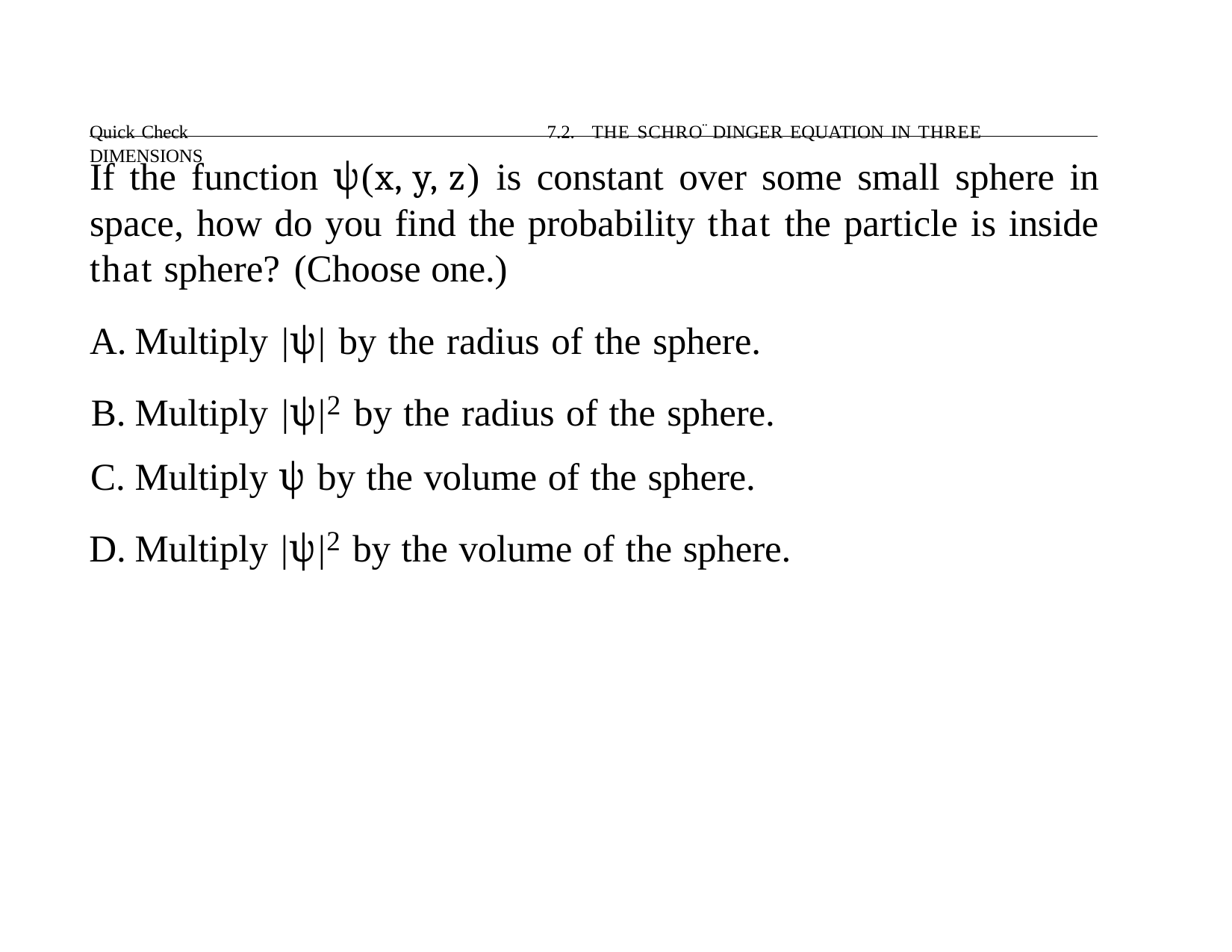

Quick Check	7.2.  THE SCHRO¨ DINGER EQUATION IN THREE DIMENSIONS

# If the function ψ(x, y, z) is constant over some small sphere in space, how do you find the probability that the particle is inside that sphere? (Choose one.)
Multiply |ψ| by the radius of the sphere.
Multiply |ψ|2 by the radius of the sphere.
Multiply ψ by the volume of the sphere.
Multiply |ψ|2 by the volume of the sphere.